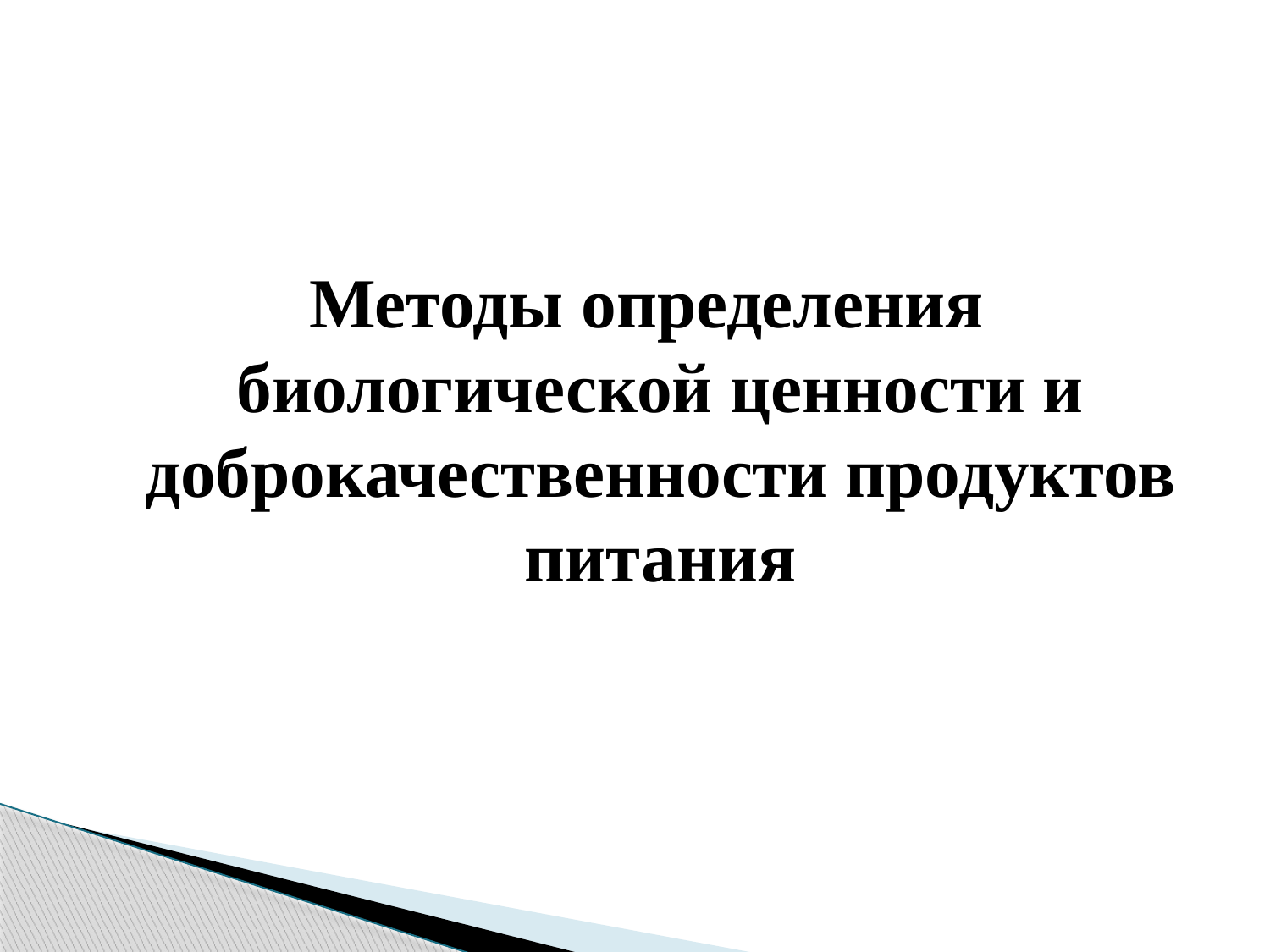

#

 Методы определения биологической ценности и доброкачественности продуктов питания